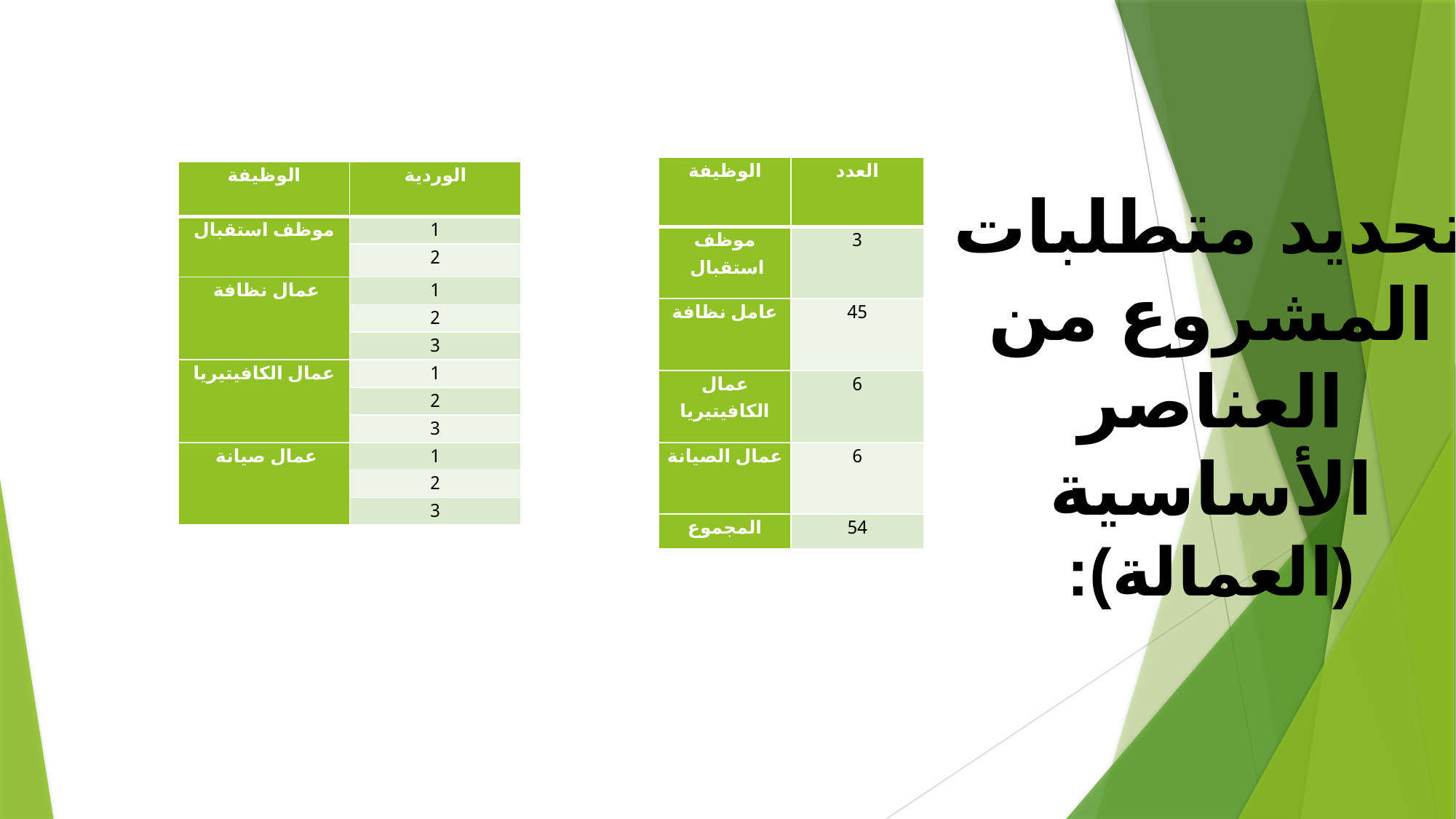

| الوظيفة | العدد |
| --- | --- |
| موظف استقبال | 3 |
| عامل نظافة | 45 |
| عمال الكافيتيريا | 6 |
| عمال الصيانة | 6 |
| المجموع | 54 |
| الوظيفة | الوردية |
| --- | --- |
| موظف استقبال | 1 |
|  | 2 |
| عمال نظافة | 1 |
|  | 2 |
|  | 3 |
| عمال الكافيتيريا | 1 |
|  | 2 |
|  | 3 |
| عمال صيانة | 1 |
|  | 2 |
|  | 3 |
تحديد متطلبات المشروع من العناصر الأساسية
(العمالة):